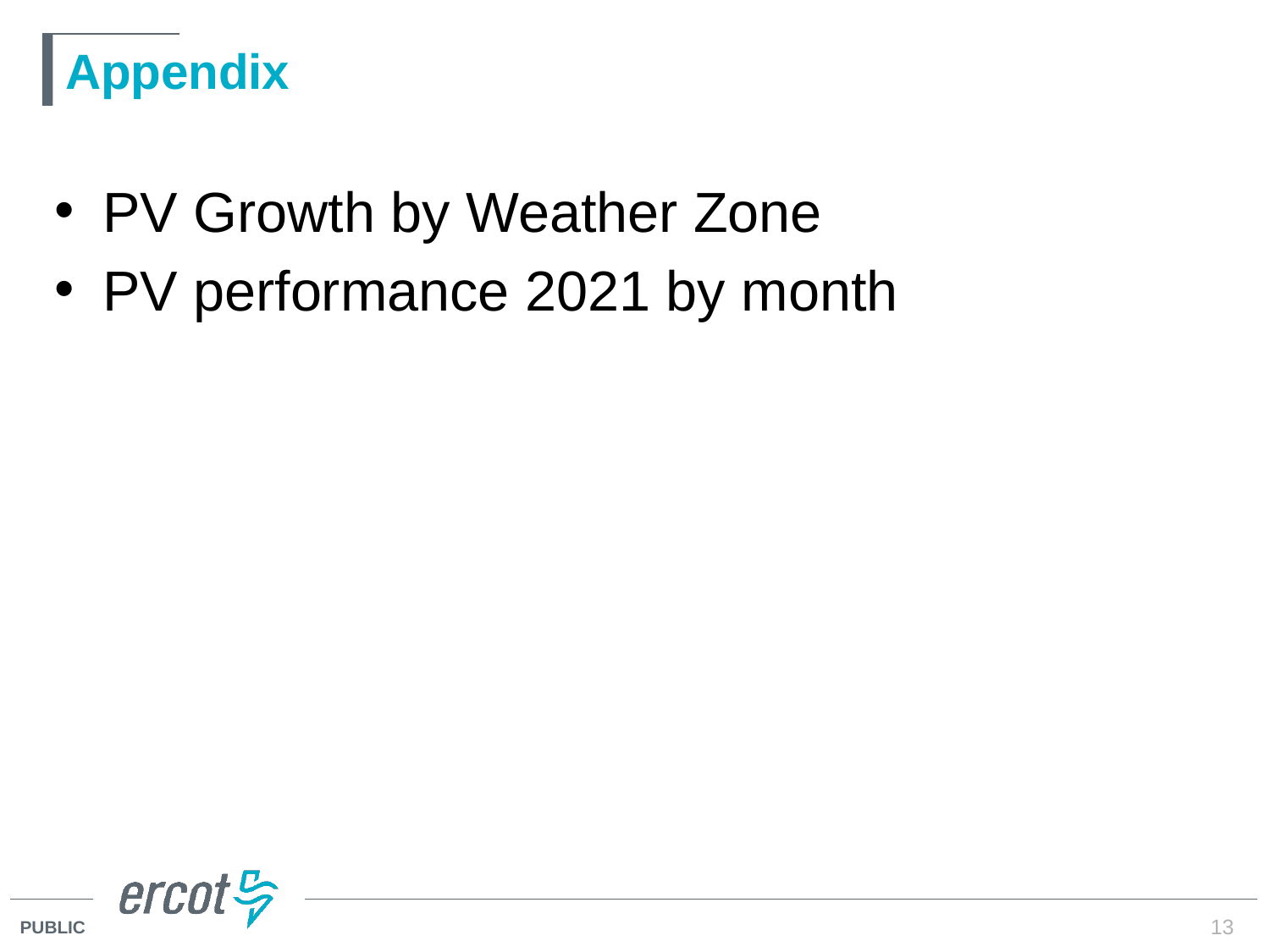

# Appendix
PV Growth by Weather Zone
PV performance 2021 by month
13